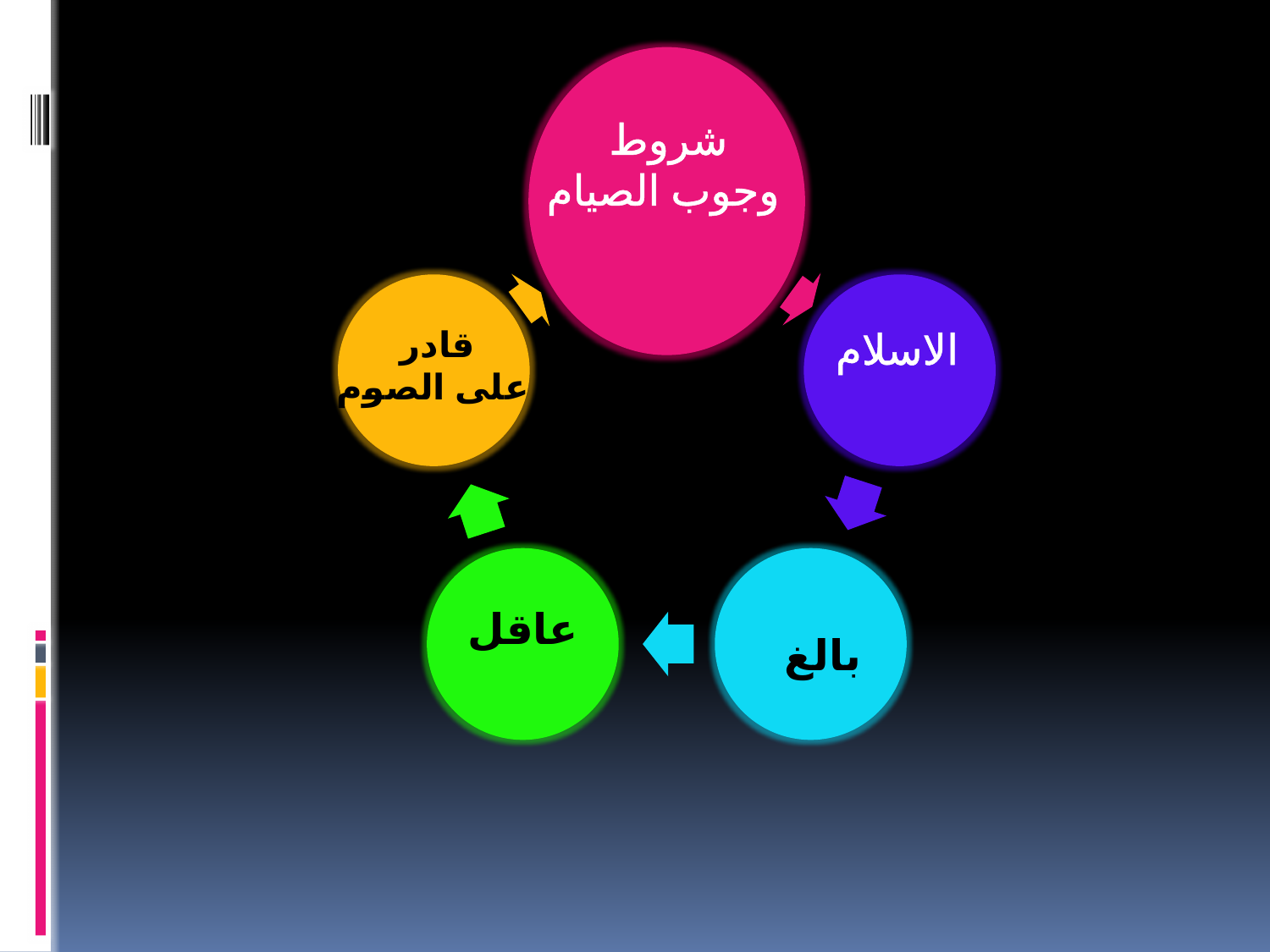

#

شروط
وجوب الصيام

قادر
على الصوم
الاسلام
عاقل
بالغ